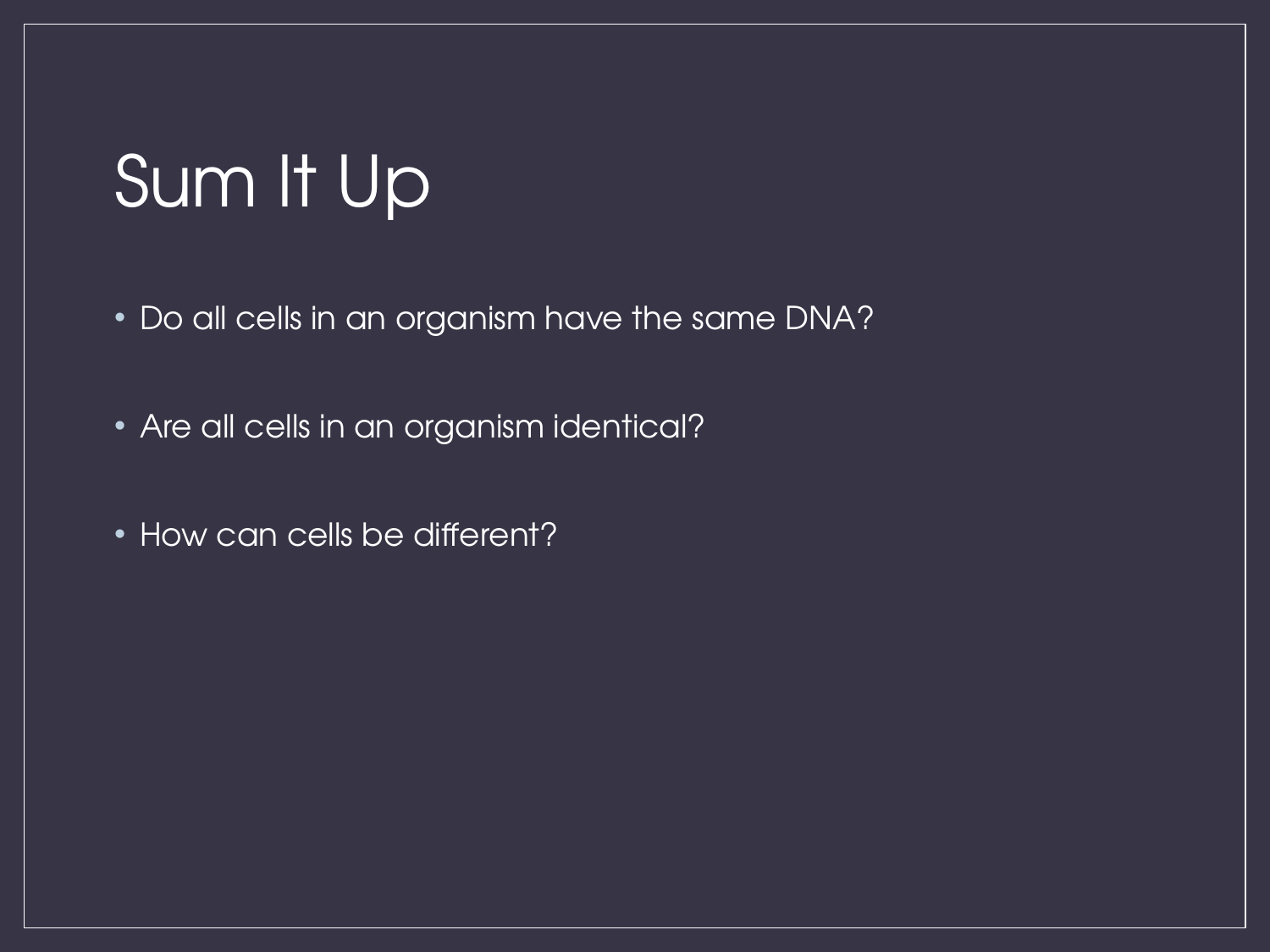

# Sum It Up
Do all cells in an organism have the same DNA?

Are all cells in an organism identical?

How can cells be different?